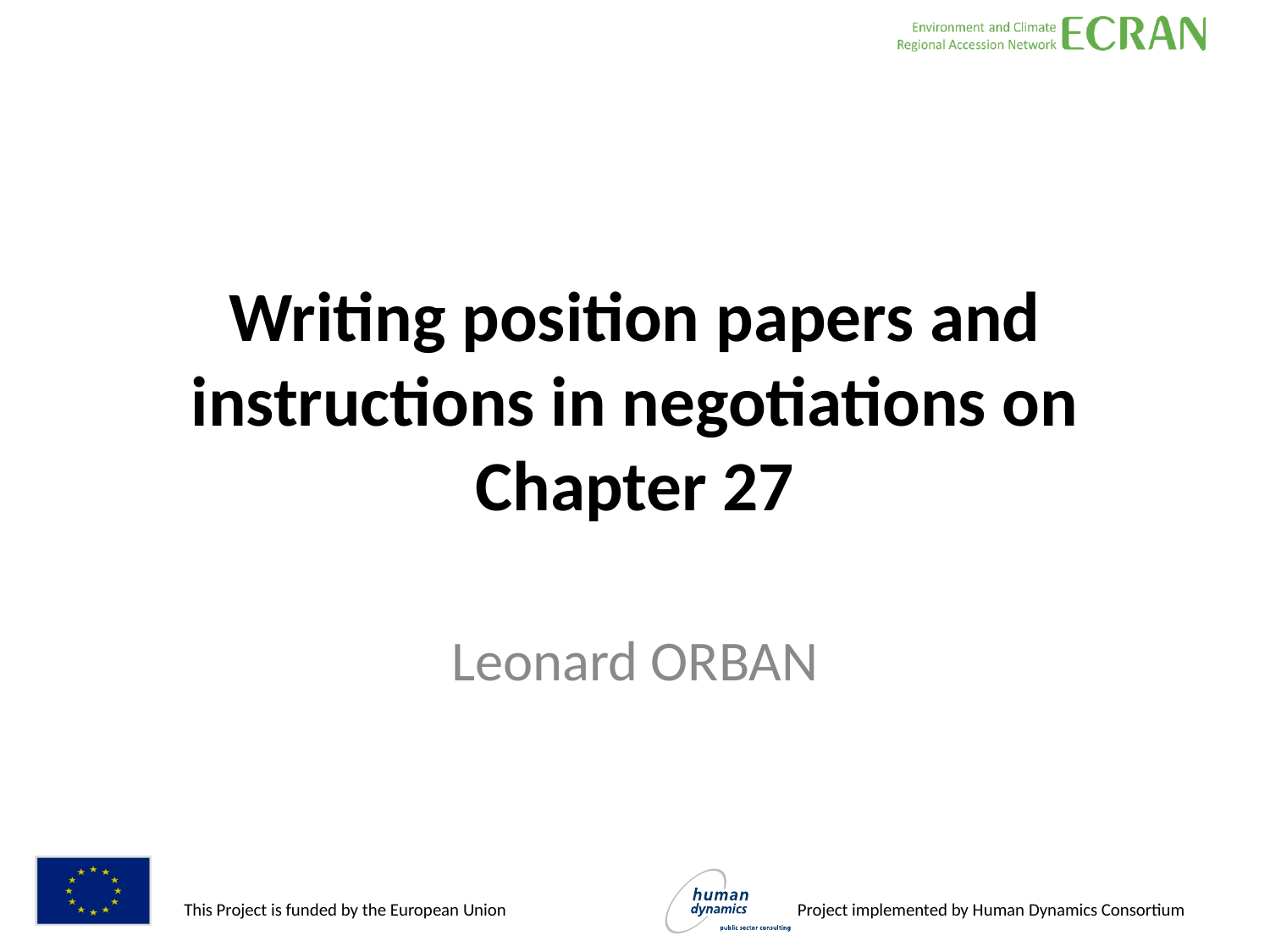

# Writing position papers and instructions in negotiations on Chapter 27

Leonard ORBAN